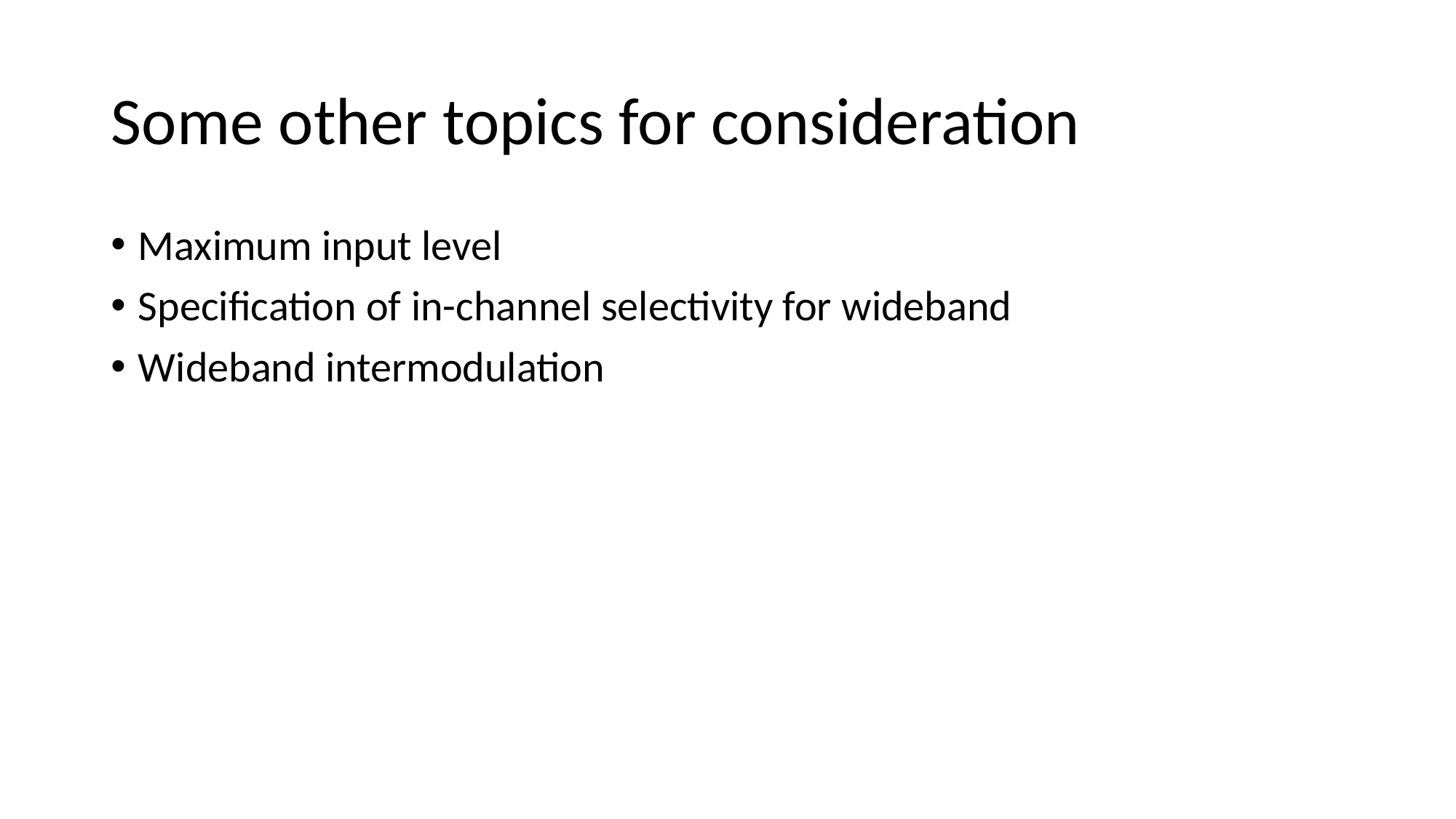

# Some other topics for consideration
Maximum input level
Specification of in-channel selectivity for wideband
Wideband intermodulation